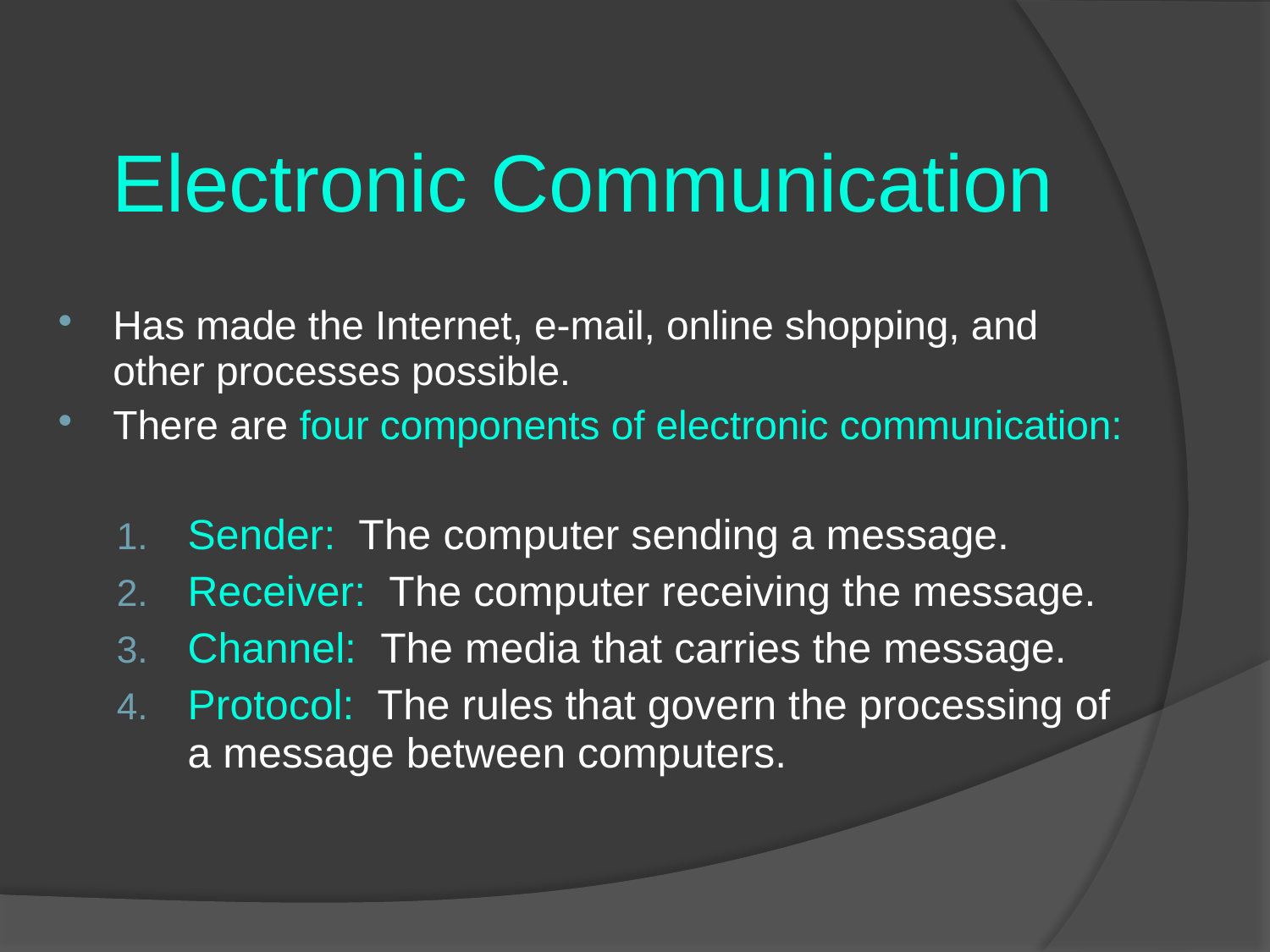

# Electronic Communication
Has made the Internet, e-mail, online shopping, and other processes possible.
There are four components of electronic communication:

Sender:  The computer sending a message.
Receiver:  The computer receiving the message.
Channel:  The media that carries the message.
Protocol:  The rules that govern the processing of a message between computers.